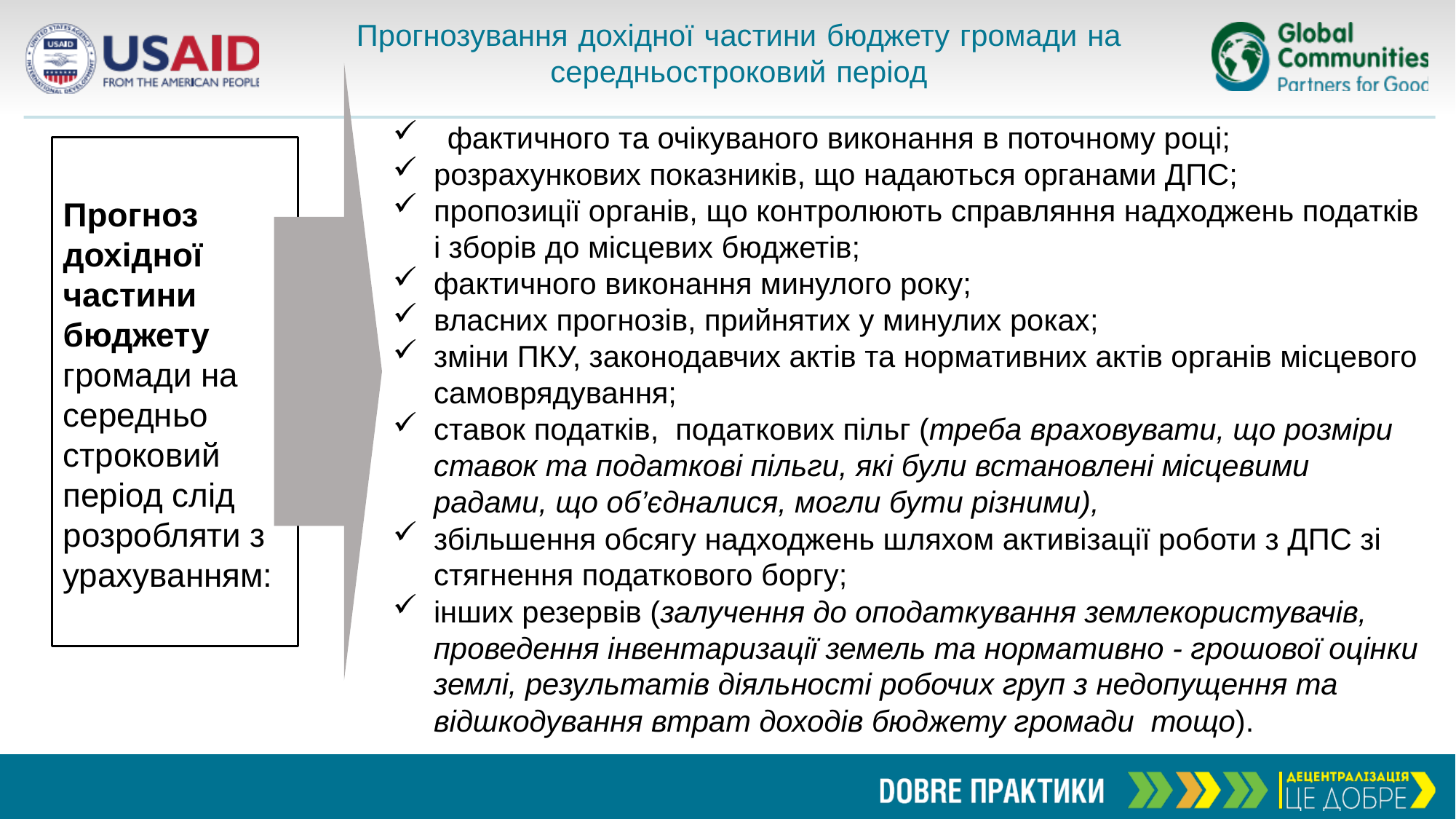

Прогнозування дохідної частини бюджету громади на середньостроковий період

фактичного та очікуваного виконання в поточному році;
розрахункових показників, що надаються органами ДПС;
пропозиції органів, що контролюють справляння надходжень податків і зборів до місцевих бюджетів;
фактичного виконання минулого року;
власних прогнозів, прийнятих у минулих роках;
зміни ПКУ, законодавчих актів та нормативних актів органів місцевого самоврядування;
ставок податків,  податкових пільг (треба враховувати, що розміри ставок та податкові пільги, які були встановлені місцевими радами, що об’єдналися, могли бути різними),
збільшення обсягу надходжень шляхом активізації роботи з ДПС зі стягнення податкового боргу;
інших резервів (залучення до оподаткування землекористувачів, проведення ін­вентаризації земель та нормативно - грошової оцінки землі, результатів діяльності робочих груп з недопущення та відшкодування втрат доходів бюджету громади  тощо).

Прогноз дохідної частини бюджету громади на середньо
строковий період слід розробляти з урахуванням: